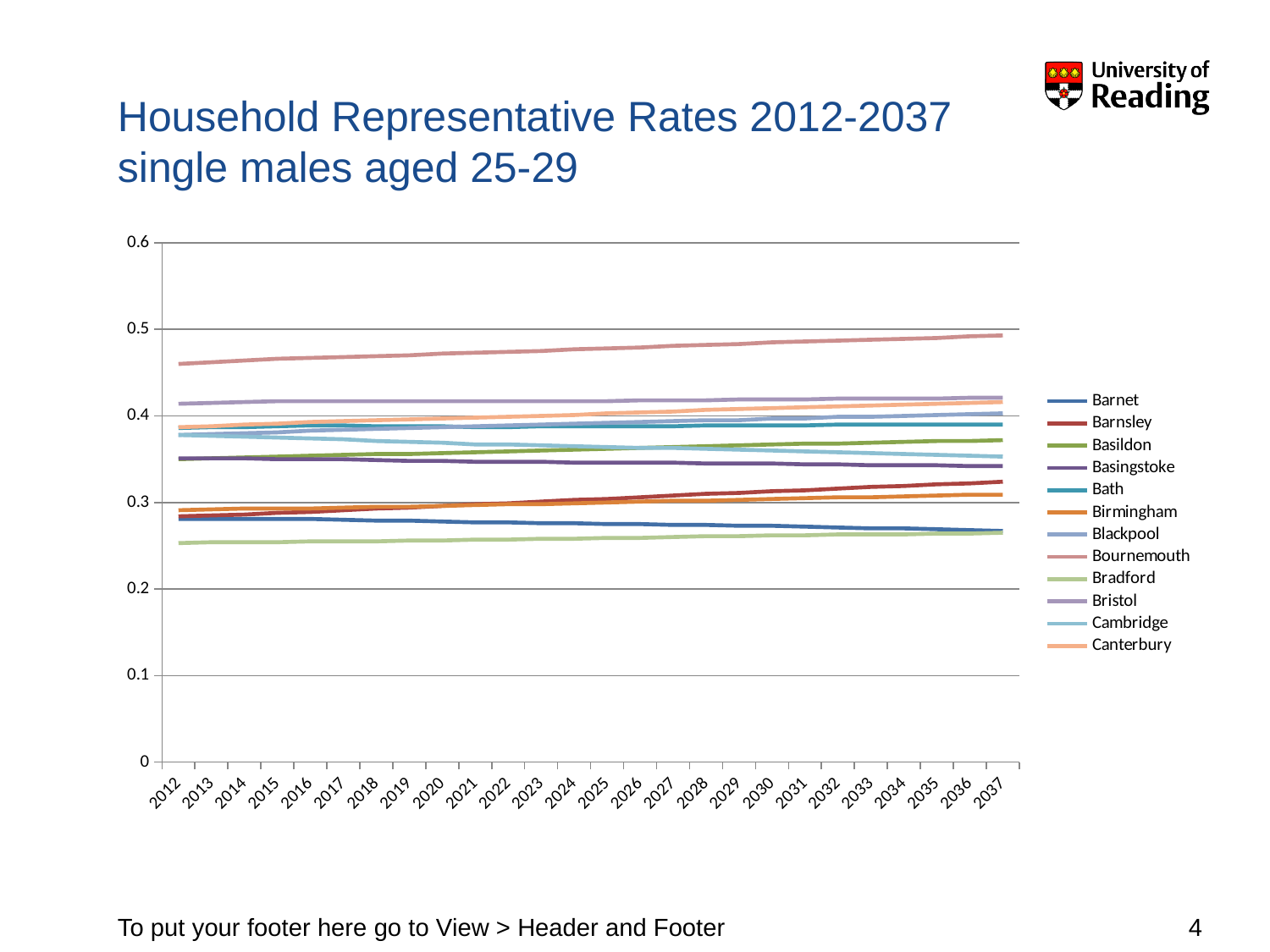

# Household Representative Rates 2012-2037 single males aged 25-29

### Chart

| Category | Barnet | Barnsley | Basildon | Basingstoke | Bath | Birmingham | Blackpool | Bournemouth | Bradford | Bristol | Cambridge | Canterbury |
|---|---|---|---|---|---|---|---|---|---|---|---|---|
| 2012 | 0.281 | 0.284 | 0.35 | 0.351 | 0.386 | 0.291 | 0.378 | 0.46 | 0.253 | 0.414 | 0.378 | 0.387 |
| 2013 | 0.281 | 0.285 | 0.351 | 0.351 | 0.387 | 0.292 | 0.379 | 0.462 | 0.254 | 0.415 | 0.377 | 0.388 |
| 2014 | 0.281 | 0.286 | 0.352 | 0.351 | 0.387 | 0.293 | 0.38 | 0.464 | 0.254 | 0.416 | 0.376 | 0.39 |
| 2015 | 0.281 | 0.288 | 0.353 | 0.35 | 0.388 | 0.293 | 0.381 | 0.466 | 0.254 | 0.417 | 0.375 | 0.391 |
| 2016 | 0.281 | 0.289 | 0.354 | 0.35 | 0.389 | 0.293 | 0.383 | 0.467 | 0.255 | 0.417 | 0.374 | 0.393 |
| 2017 | 0.28 | 0.291 | 0.355 | 0.35 | 0.389 | 0.294 | 0.384 | 0.468 | 0.255 | 0.417 | 0.373 | 0.394 |
| 2018 | 0.279 | 0.293 | 0.356 | 0.349 | 0.388 | 0.295 | 0.385 | 0.469 | 0.255 | 0.417 | 0.371 | 0.395 |
| 2019 | 0.279 | 0.294 | 0.356 | 0.348 | 0.388 | 0.295 | 0.386 | 0.47 | 0.256 | 0.417 | 0.37 | 0.396 |
| 2020 | 0.278 | 0.296 | 0.357 | 0.348 | 0.388 | 0.296 | 0.387 | 0.472 | 0.256 | 0.417 | 0.369 | 0.397 |
| 2021 | 0.277 | 0.298 | 0.358 | 0.347 | 0.387 | 0.297 | 0.388 | 0.473 | 0.257 | 0.417 | 0.367 | 0.398 |
| 2022 | 0.277 | 0.299 | 0.359 | 0.347 | 0.387 | 0.298 | 0.389 | 0.474 | 0.257 | 0.417 | 0.367 | 0.399 |
| 2023 | 0.276 | 0.301 | 0.36 | 0.347 | 0.388 | 0.298 | 0.39 | 0.475 | 0.258 | 0.417 | 0.366 | 0.4 |
| 2024 | 0.276 | 0.303 | 0.361 | 0.346 | 0.388 | 0.299 | 0.391 | 0.477 | 0.258 | 0.417 | 0.365 | 0.401 |
| 2025 | 0.275 | 0.304 | 0.362 | 0.346 | 0.388 | 0.3 | 0.392 | 0.478 | 0.259 | 0.417 | 0.364 | 0.403 |
| 2026 | 0.275 | 0.306 | 0.363 | 0.346 | 0.388 | 0.301 | 0.393 | 0.479 | 0.259 | 0.418 | 0.363 | 0.404 |
| 2027 | 0.274 | 0.308 | 0.364 | 0.346 | 0.388 | 0.302 | 0.394 | 0.481 | 0.26 | 0.418 | 0.363 | 0.405 |
| 2028 | 0.274 | 0.31 | 0.365 | 0.345 | 0.389 | 0.302 | 0.395 | 0.482 | 0.261 | 0.418 | 0.362 | 0.407 |
| 2029 | 0.273 | 0.311 | 0.366 | 0.345 | 0.389 | 0.303 | 0.395 | 0.483 | 0.261 | 0.419 | 0.361 | 0.408 |
| 2030 | 0.273 | 0.313 | 0.367 | 0.345 | 0.389 | 0.304 | 0.397 | 0.485 | 0.262 | 0.419 | 0.36 | 0.409 |
| 2031 | 0.272 | 0.314 | 0.368 | 0.344 | 0.389 | 0.305 | 0.397 | 0.486 | 0.262 | 0.419 | 0.359 | 0.41 |
| 2032 | 0.271 | 0.316 | 0.368 | 0.344 | 0.39 | 0.306 | 0.399 | 0.487 | 0.263 | 0.42 | 0.358 | 0.411 |
| 2033 | 0.27 | 0.318 | 0.369 | 0.343 | 0.39 | 0.306 | 0.399 | 0.488 | 0.263 | 0.42 | 0.357 | 0.412 |
| 2034 | 0.27 | 0.319 | 0.37 | 0.343 | 0.39 | 0.307 | 0.4 | 0.489 | 0.263 | 0.42 | 0.356 | 0.413 |
| 2035 | 0.269 | 0.321 | 0.371 | 0.343 | 0.39 | 0.308 | 0.401 | 0.49 | 0.264 | 0.42 | 0.355 | 0.414 |
| 2036 | 0.268 | 0.322 | 0.371 | 0.342 | 0.39 | 0.309 | 0.402 | 0.492 | 0.264 | 0.421 | 0.354 | 0.415 |
| 2037 | 0.267 | 0.324 | 0.372 | 0.342 | 0.39 | 0.309 | 0.403 | 0.493 | 0.265 | 0.421 | 0.353 | 0.416 |
4